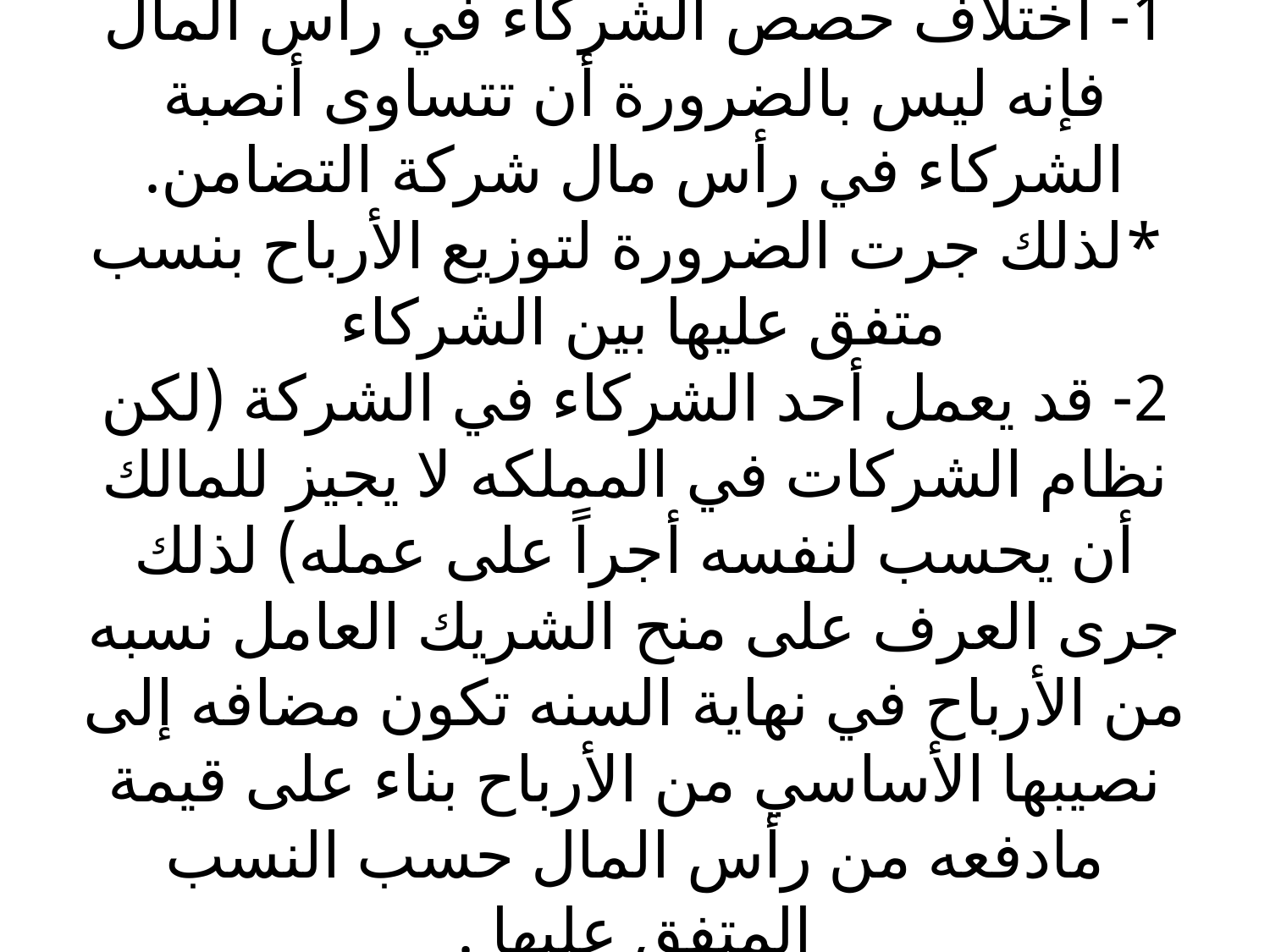

# أهم الاختلافات 1- اختلاف حصص الشركاء في رأس المال فإنه ليس بالضرورة أن تتساوى أنصبة الشركاء في رأس مال شركة التضامن. *لذلك جرت الضرورة لتوزيع الأرباح بنسب متفق عليها بين الشركاء 2- قد يعمل أحد الشركاء في الشركة (لكن نظام الشركات في المملكه لا يجيز للمالك أن يحسب لنفسه أجراً على عمله) لذلك جرى العرف على منح الشريك العامل نسبه من الأرباح في نهاية السنه تكون مضافه إلى نصيبها الأساسي من الأرباح بناء على قيمة مادفعه من رأس المال حسب النسب المتفق عليها .